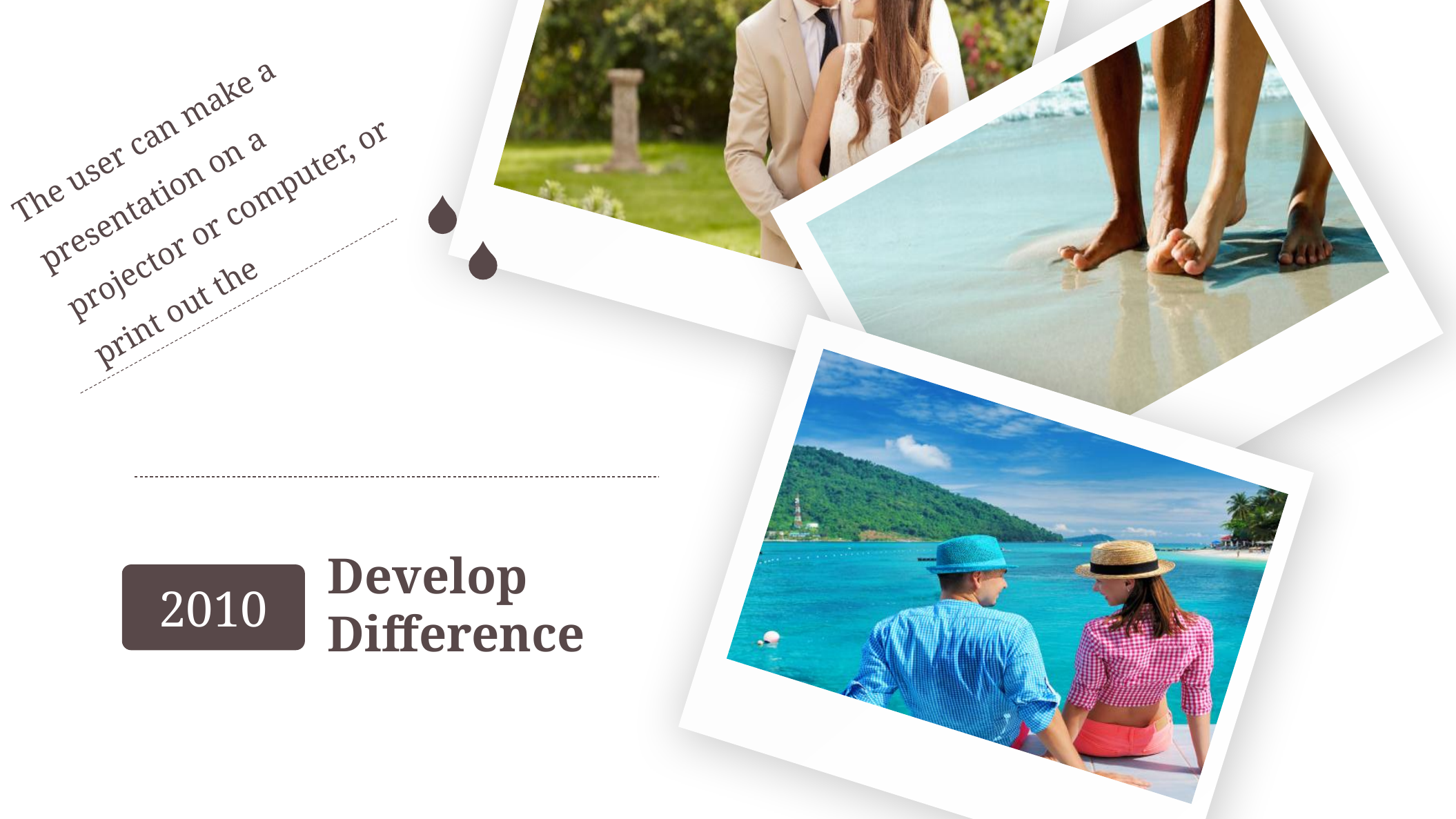

The user can make a presentation on a projector or computer, or print out the

Develop
Difference
2010